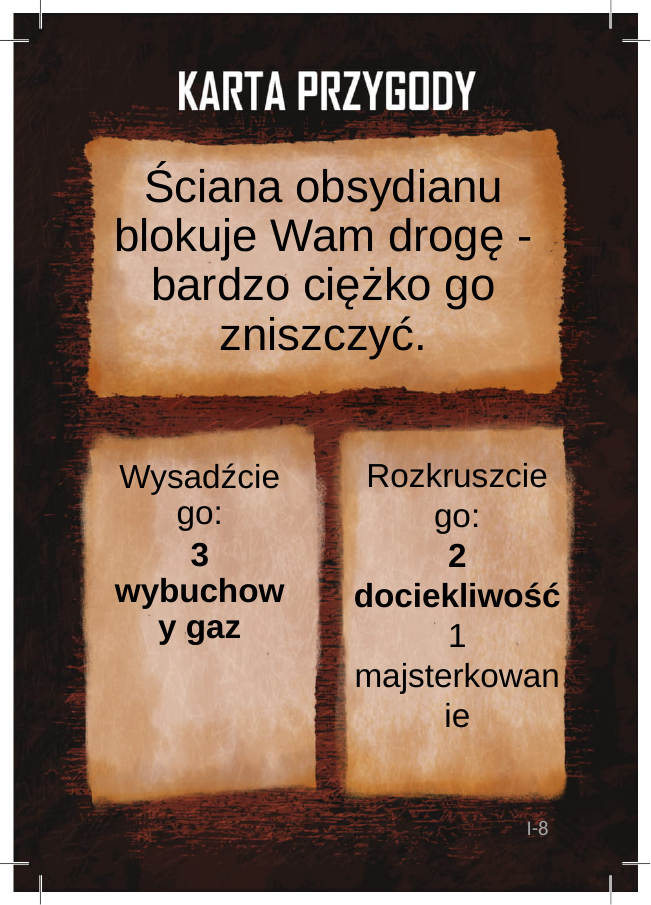

# Ściana obsydianu blokuje Wam drogę - bardzo ciężko go zniszczyć.
Rozkruszcie go:
2 dociekliwość
1 majsterkowanie
Wysadźcie go:
3 wybuchowy gaz
I-8